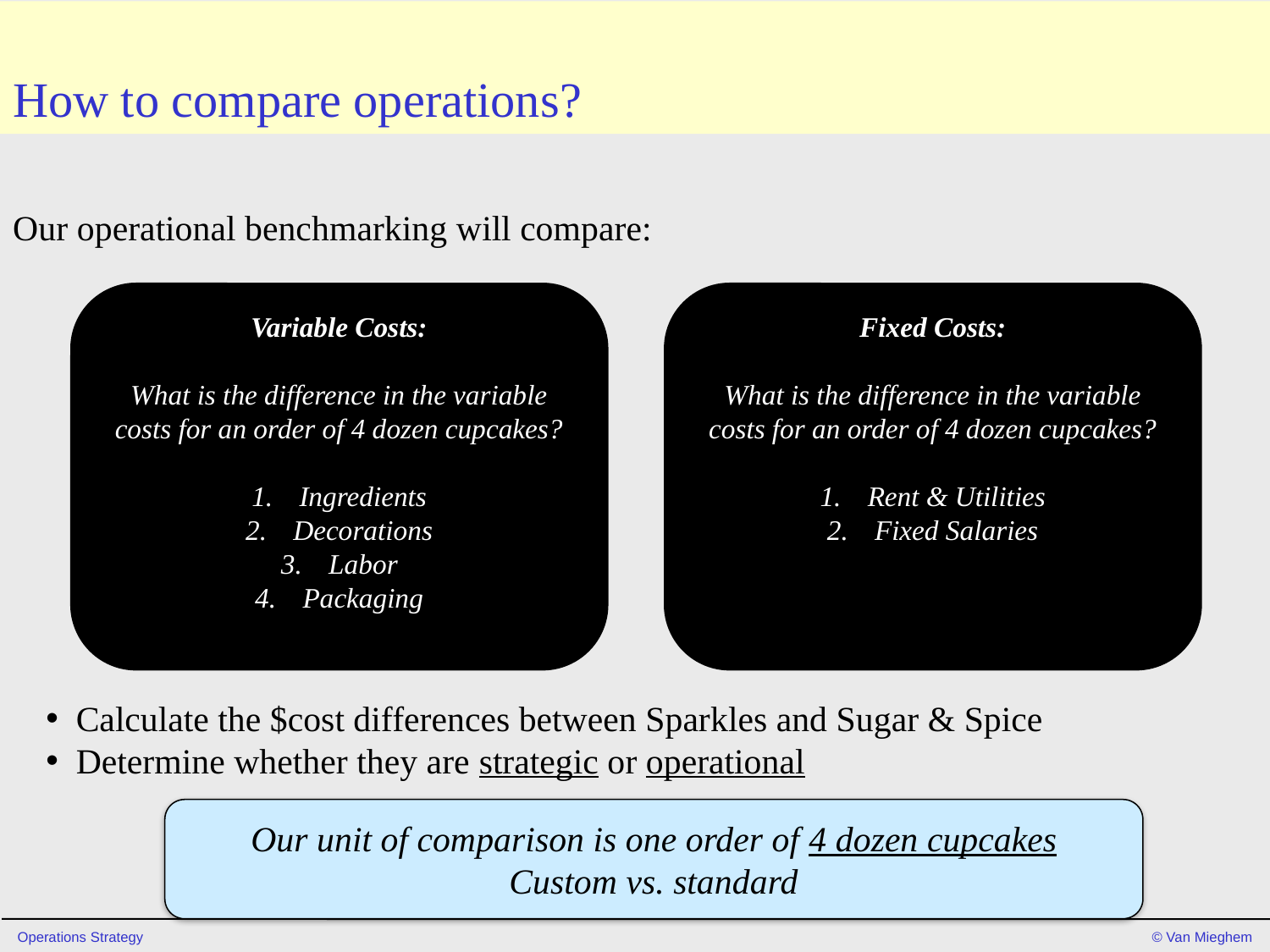

# How to compare operations?
Our operational benchmarking will compare:

Variable Costs:

What is the difference in the variable costs for an order of 4 dozen cupcakes?

Ingredients
Decorations
Labor
Packaging
Fixed Costs:

What is the difference in the variable costs for an order of 4 dozen cupcakes?

Rent & Utilities
Fixed Salaries
Calculate the $cost differences between Sparkles and Sugar & Spice
Determine whether they are strategic or operational

Our unit of comparison is one order of 4 dozen cupcakes
Custom vs. standard